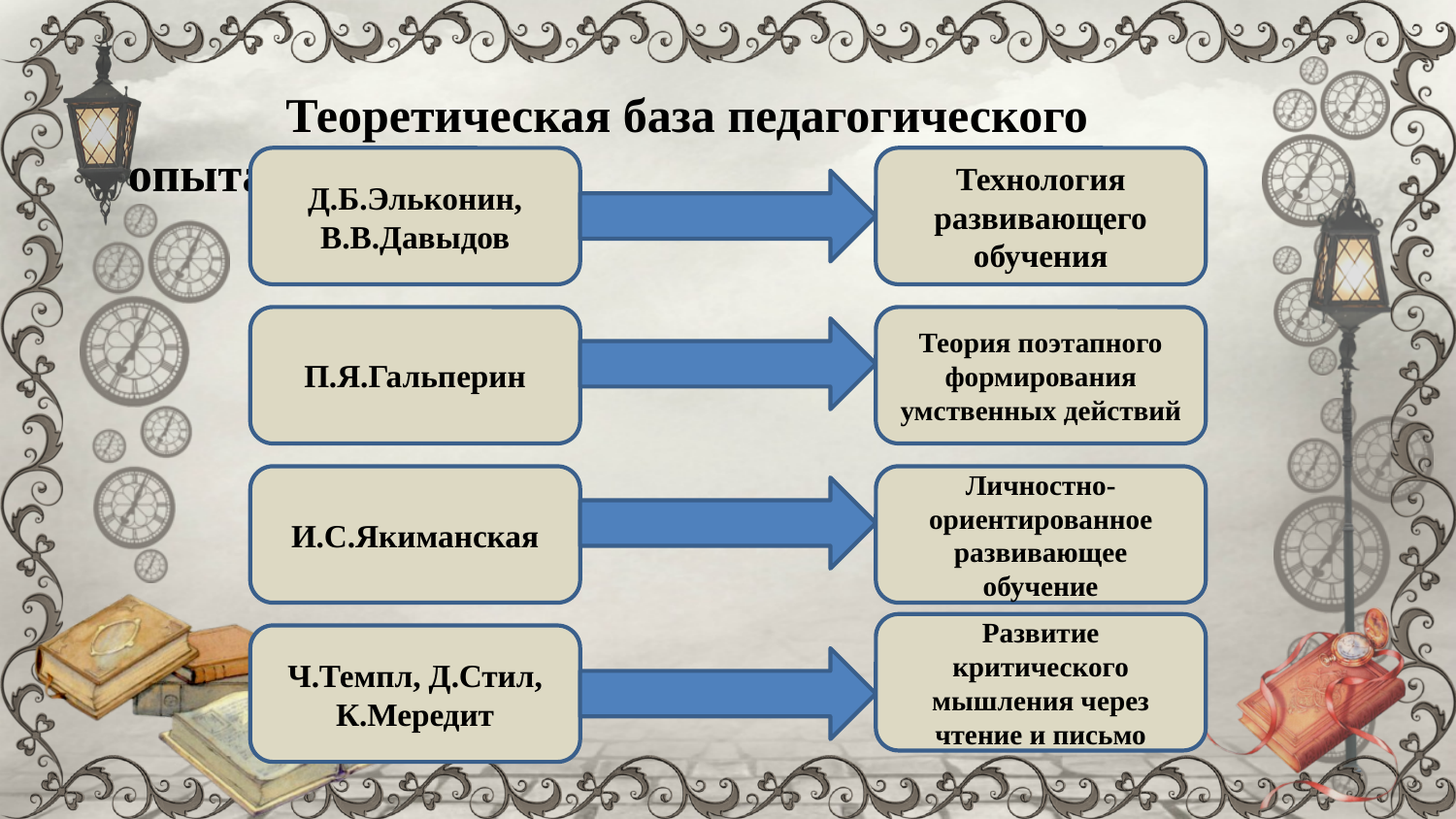

Теоретическая база педагогического опыта
Д.Б.Эльконин,
В.В.Давыдов
Технология развивающего обучения

П.Я.Гальперин
Теория поэтапного формирования умственных действий

И.С.Якиманская
Личностно-ориентированное развивающее обучение

Развитие критического мышления через чтение и письмо
Ч.Темпл, Д.Стил,
К.Мередит